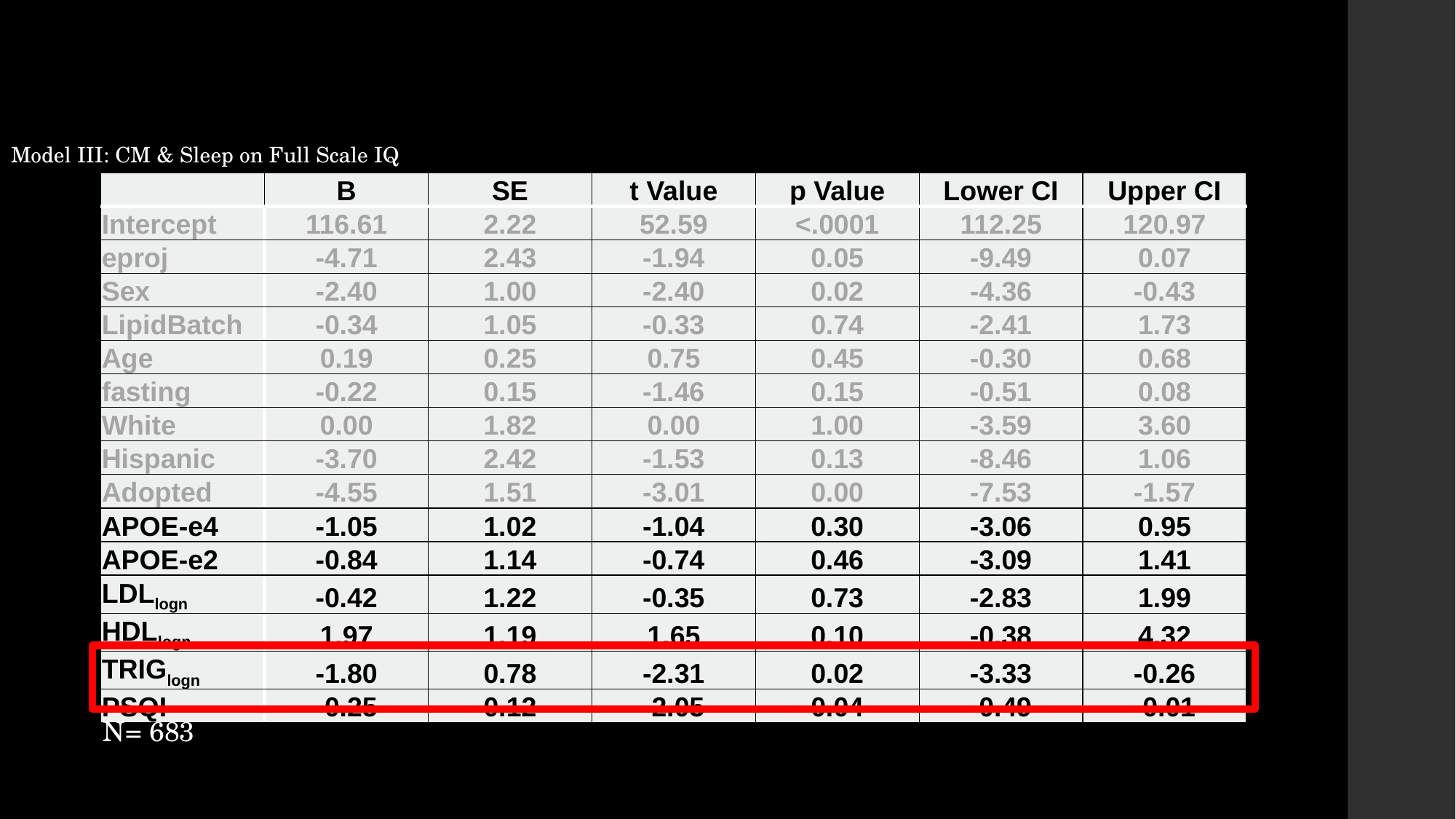

# Model III: CM & Sleep on Full Scale IQ
|  | B | SE | t Value | p Value | Lower CI | Upper CI |
| --- | --- | --- | --- | --- | --- | --- |
| Intercept | 116.61 | 2.22 | 52.59 | <.0001 | 112.25 | 120.97 |
| eproj | -4.71 | 2.43 | -1.94 | 0.05 | -9.49 | 0.07 |
| Sex | -2.40 | 1.00 | -2.40 | 0.02 | -4.36 | -0.43 |
| LipidBatch | -0.34 | 1.05 | -0.33 | 0.74 | -2.41 | 1.73 |
| Age | 0.19 | 0.25 | 0.75 | 0.45 | -0.30 | 0.68 |
| fasting | -0.22 | 0.15 | -1.46 | 0.15 | -0.51 | 0.08 |
| White | 0.00 | 1.82 | 0.00 | 1.00 | -3.59 | 3.60 |
| Hispanic | -3.70 | 2.42 | -1.53 | 0.13 | -8.46 | 1.06 |
| Adopted | -4.55 | 1.51 | -3.01 | 0.00 | -7.53 | -1.57 |
| APOE-e4 | -1.05 | 1.02 | -1.04 | 0.30 | -3.06 | 0.95 |
| APOE-e2 | -0.84 | 1.14 | -0.74 | 0.46 | -3.09 | 1.41 |
| LDLlogn | -0.42 | 1.22 | -0.35 | 0.73 | -2.83 | 1.99 |
| HDLlogn | 1.97 | 1.19 | 1.65 | 0.10 | -0.38 | 4.32 |
| TRIGlogn | -1.80 | 0.78 | -2.31 | 0.02 | -3.33 | -0.26 |
| PSQI | -0.25 | 0.12 | -2.05 | 0.04 | -0.49 | -0.01 |

N= 683
N= 683